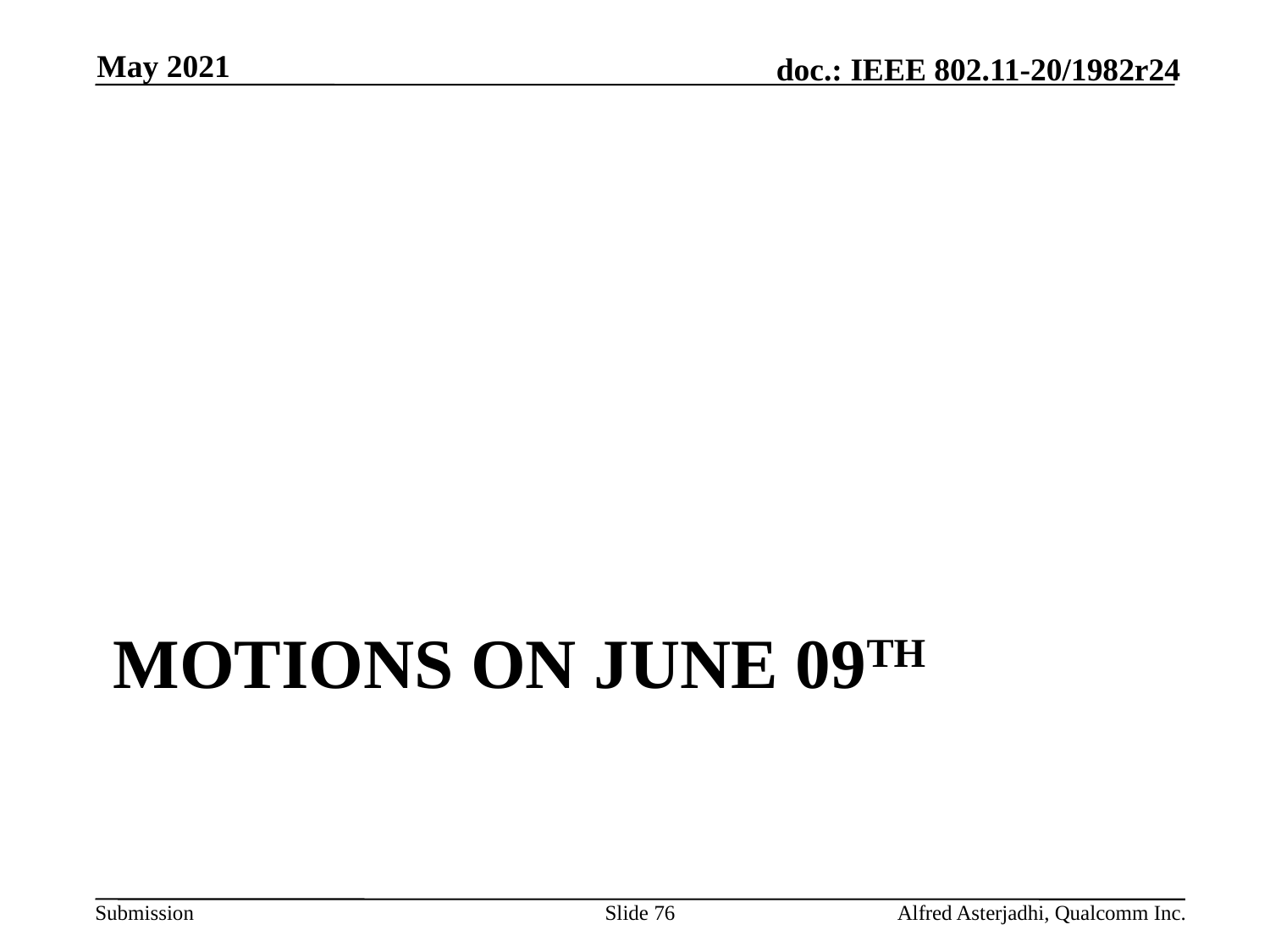

May 2021

# Motions on June 09th
Slide 76
Alfred Asterjadhi, Qualcomm Inc.